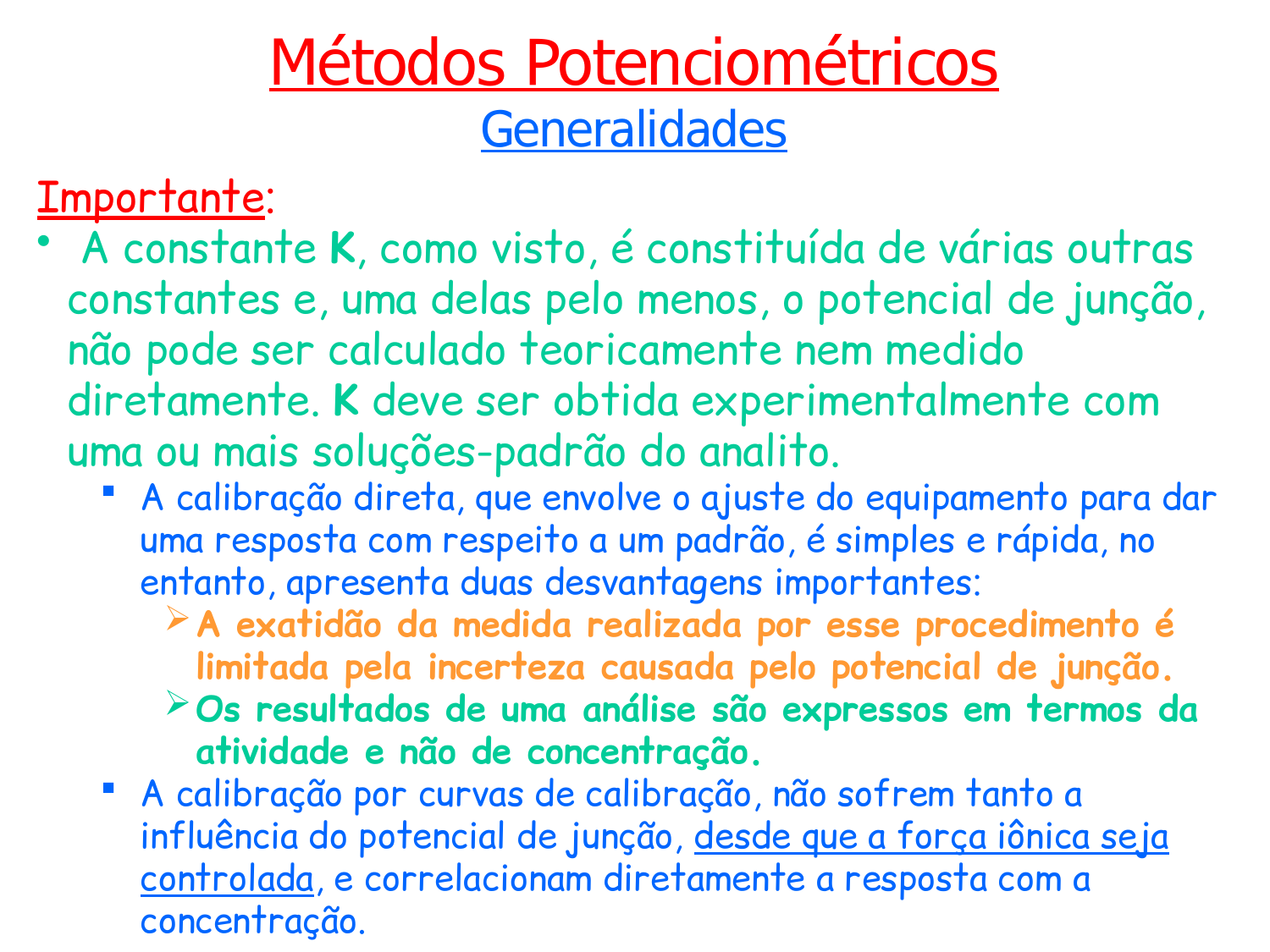

Métodos Potenciométricos
Generalidades
Importante:
 A constante K, como visto, é constituída de várias outras constantes e, uma delas pelo menos, o potencial de junção, não pode ser calculado teoricamente nem medido diretamente. K deve ser obtida experimentalmente com uma ou mais soluções-padrão do analito.
A calibração direta, que envolve o ajuste do equipamento para dar uma resposta com respeito a um padrão, é simples e rápida, no entanto, apresenta duas desvantagens importantes:
A exatidão da medida realizada por esse procedimento é limitada pela incerteza causada pelo potencial de junção.
Os resultados de uma análise são expressos em termos da atividade e não de concentração.
A calibração por curvas de calibração, não sofrem tanto a influência do potencial de junção, desde que a força iônica seja controlada, e correlacionam diretamente a resposta com a concentração.